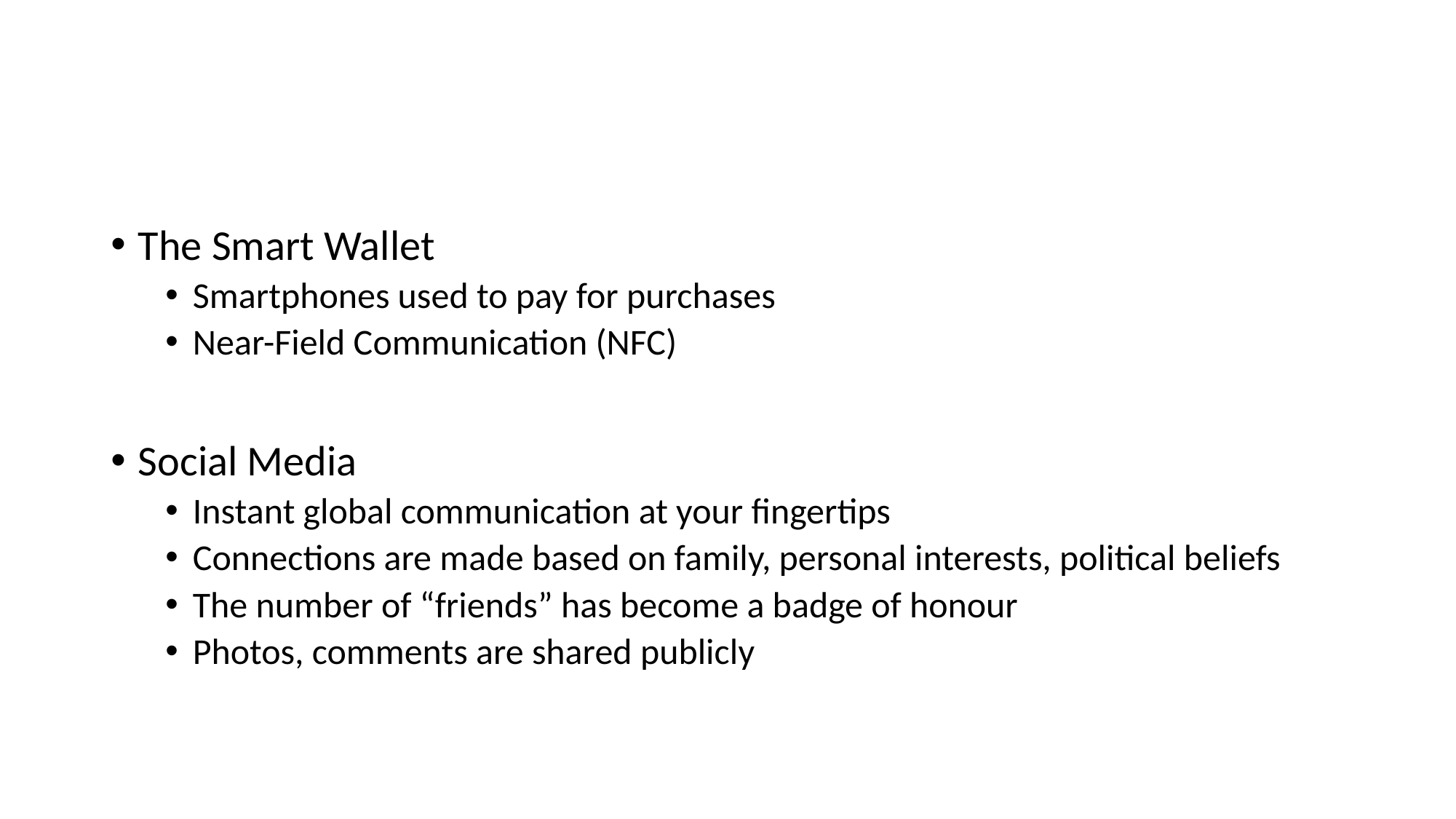

#
The Smart Wallet
Smartphones used to pay for purchases
Near-Field Communication (NFC)

Social Media
Instant global communication at your fingertips
Connections are made based on family, personal interests, political beliefs
The number of “friends” has become a badge of honour
Photos, comments are shared publicly